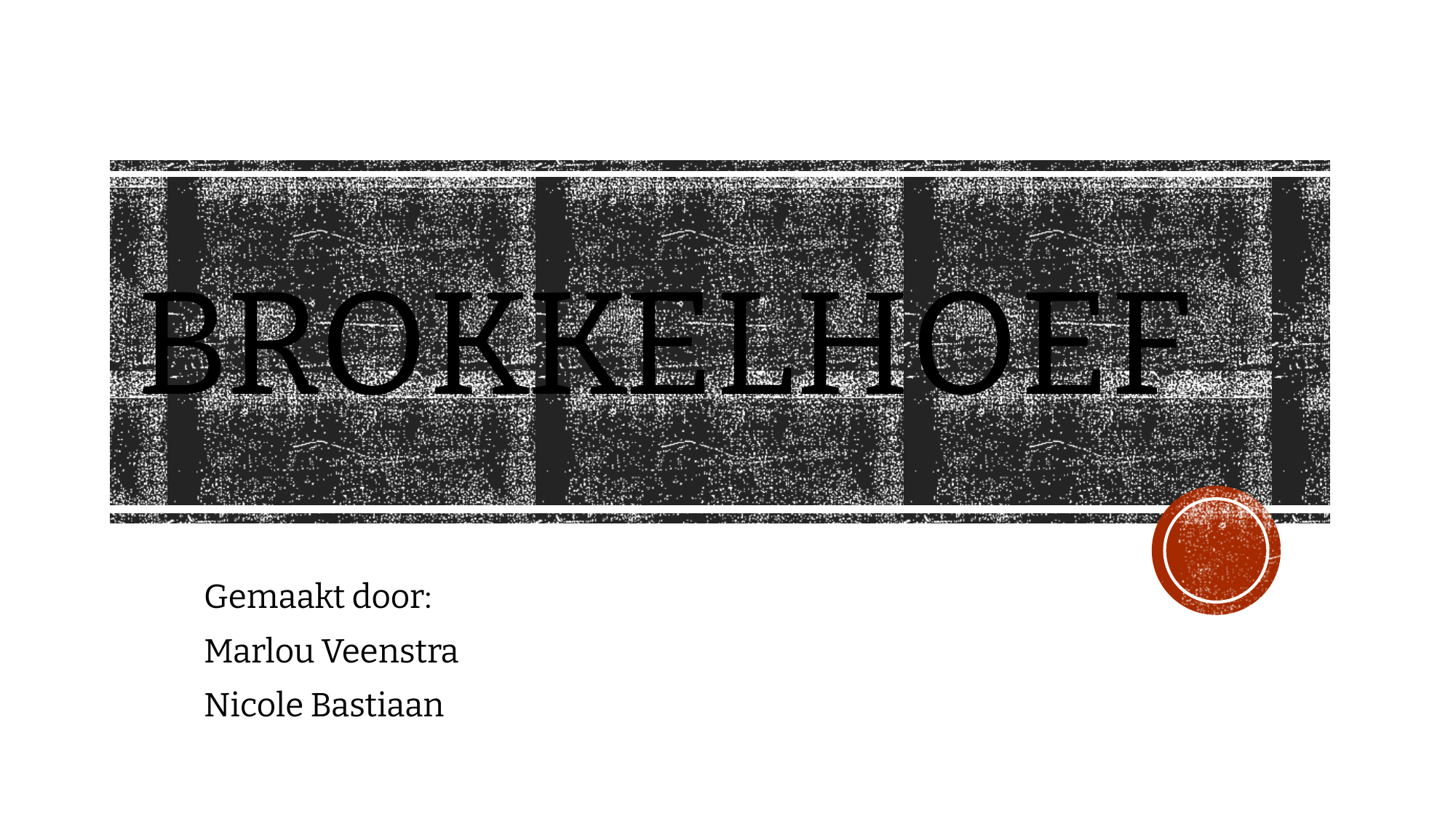

# Brokkelhoef
Gemaakt door:
Marlou Veenstra
Nicole Bastiaan